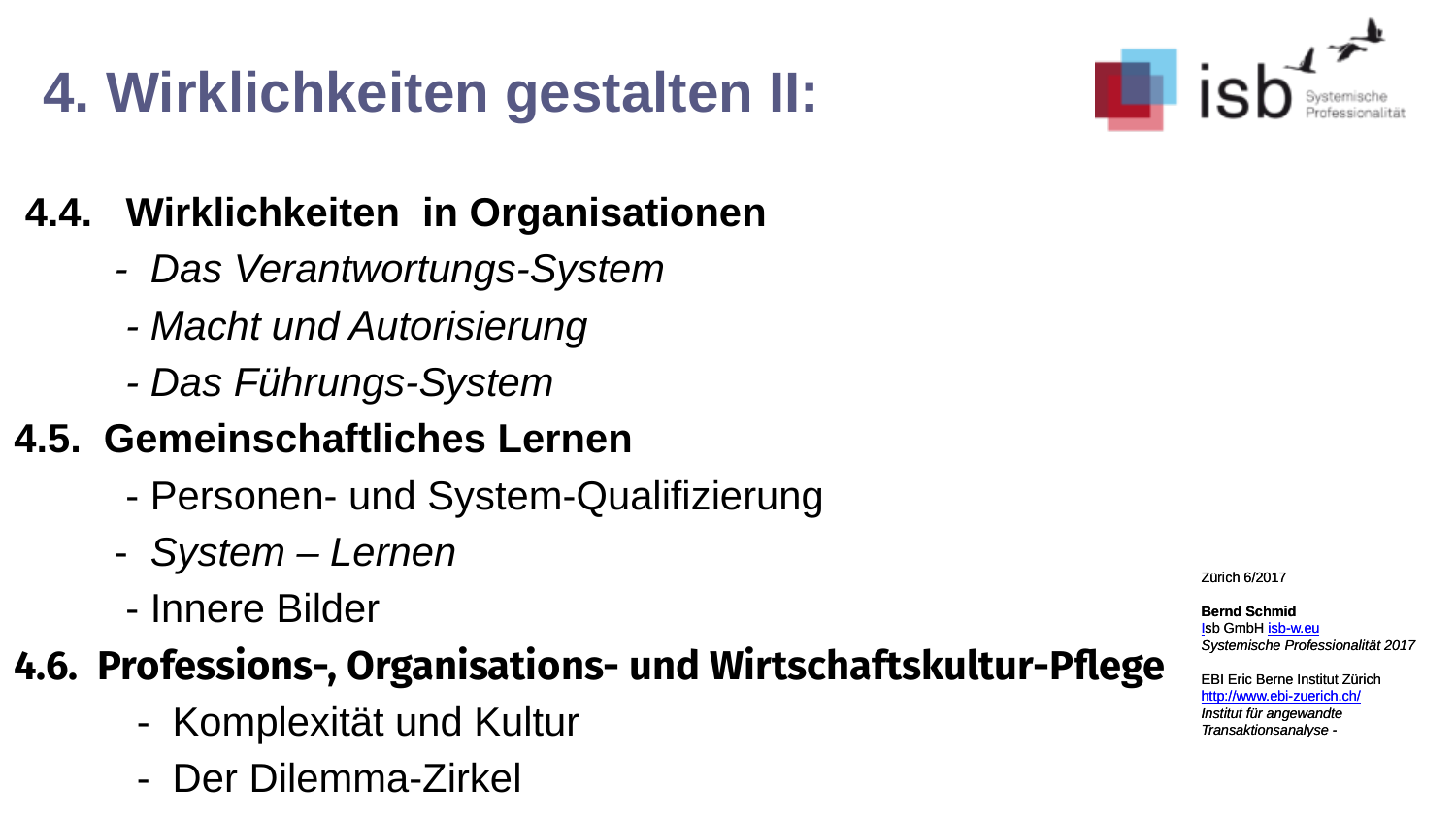

# 4. Wirklichkeiten gestalten II:
 4.4.   Wirklichkeiten  in Organisationen
         -  Das Verantwortungs-System
          - Macht und Autorisierung
          - Das Führungs-System
4.5.  Gemeinschaftliches Lernen
          - Personen- und System-Qualifizierung
         -  System – Lernen
          - Innere Bilder
4.6.  Professions-, Organisations- und Wirtschaftskultur-Pflege
           -  Komplexität und Kultur
           -  Der Dilemma-Zirkel

Zürich 6/2017
Bernd Schmid
Isb GmbH isb-w.eu
Systemische Professionalität 2017

EBI Eric Berne Institut Zürich
http://www.ebi-zuerich.ch/
Institut für angewandte Transaktionsanalyse -